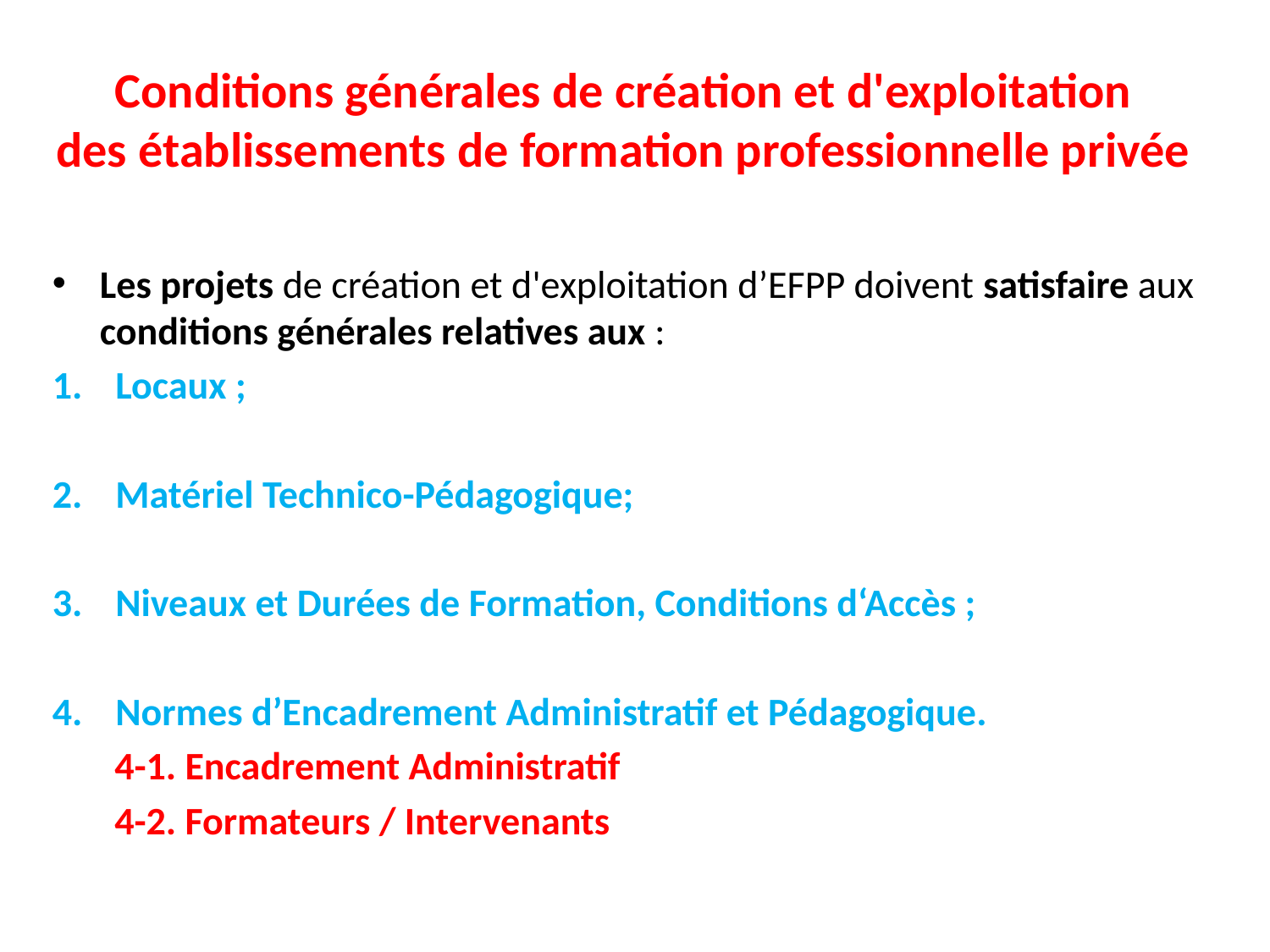

# Conditions générales de création et d'exploitation des établissements de formation professionnelle privée

Les projets de création et d'exploitation d’EFPP doivent satisfaire aux conditions générales relatives aux :
Locaux ;

Matériel Technico-Pédagogique;

Niveaux et Durées de Formation, Conditions d‘Accès ;

Normes d’Encadrement Administratif et Pédagogique.
       4-1. Encadrement Administratif
       4-2. Formateurs / Intervenants